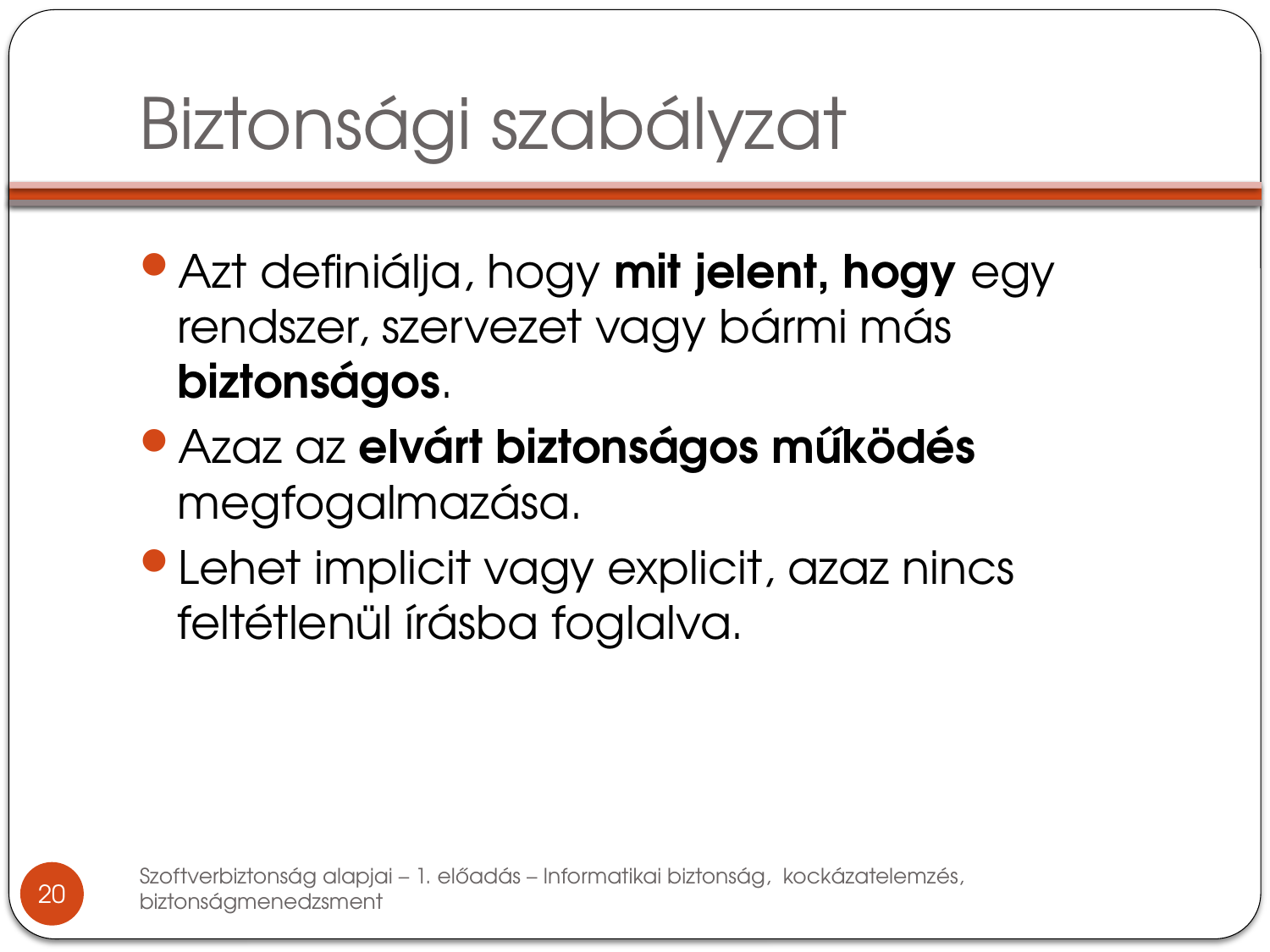

# Biztonsági szabályzat
Azt definiálja, hogy mit jelent, hogy egy rendszer, szervezet vagy bármi más biztonságos.
Azaz az elvárt biztonságos működés megfogalmazása.
Lehet implicit vagy explicit, azaz nincs feltétlenül írásba foglalva.
Szoftverbiztonság alapjai – 1. előadás – Informatikai biztonság,  kockázatelemzés, biztonságmenedzsment
20